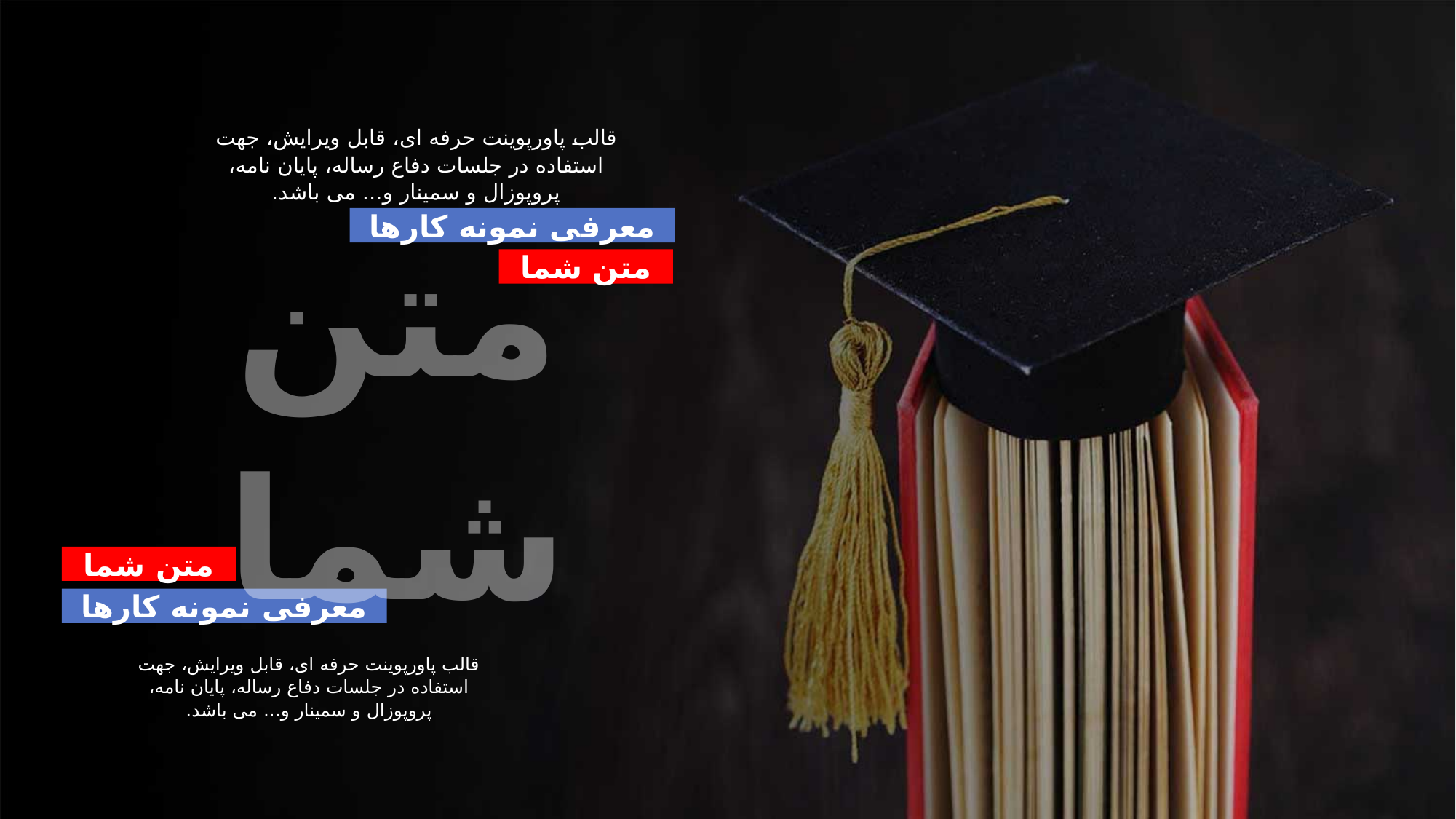

قالب پاورپوینت حرفه ای، قابل ویرایش، جهت استفاده در جلسات دفاع رساله، پایان نامه، پروپوزال و سمینار و... می باشد.
معرفی نمونه کارها
متن شما
متن شما
متن شما
معرفی نمونه کارها
قالب پاورپوینت حرفه ای، قابل ویرایش، جهت استفاده در جلسات دفاع رساله، پایان نامه، پروپوزال و سمینار و... می باشد.